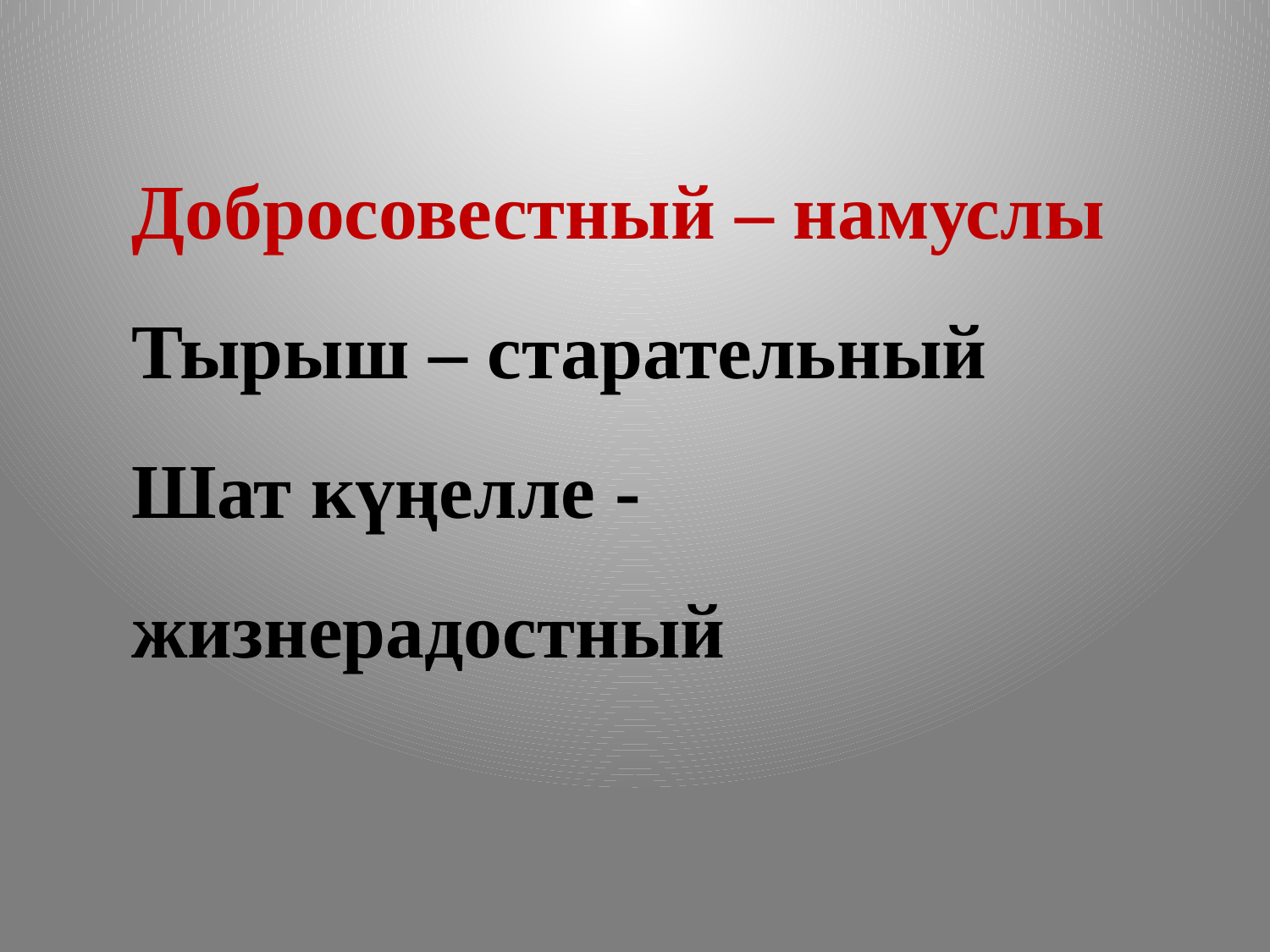

Добросовестный – намуслы
Тырыш – старательный
Шат күңелле - жизнерадостный